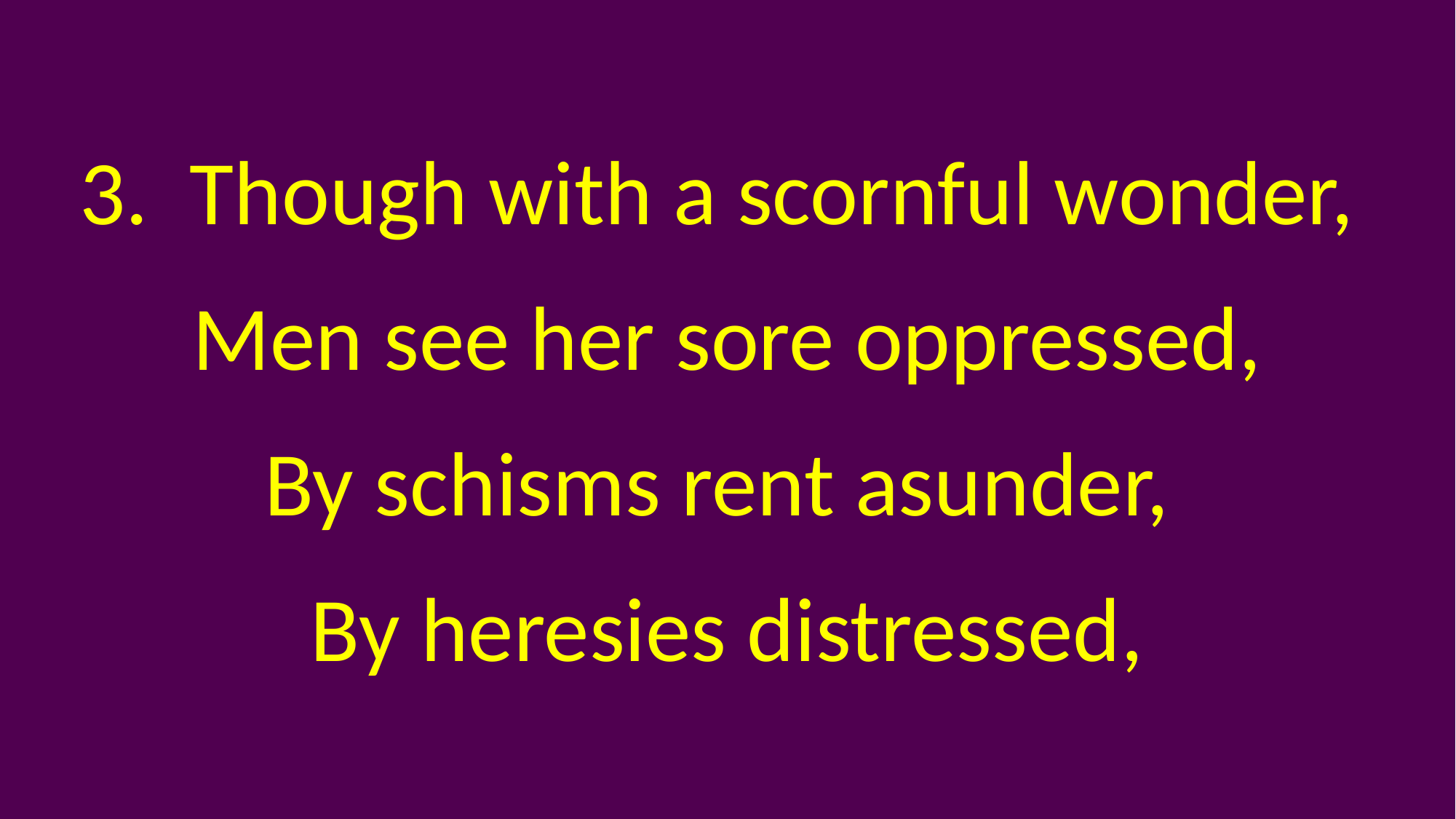

3.  Though with a scornful wonder,
Men see her sore oppressed,
By schisms rent asunder,
By heresies distressed,